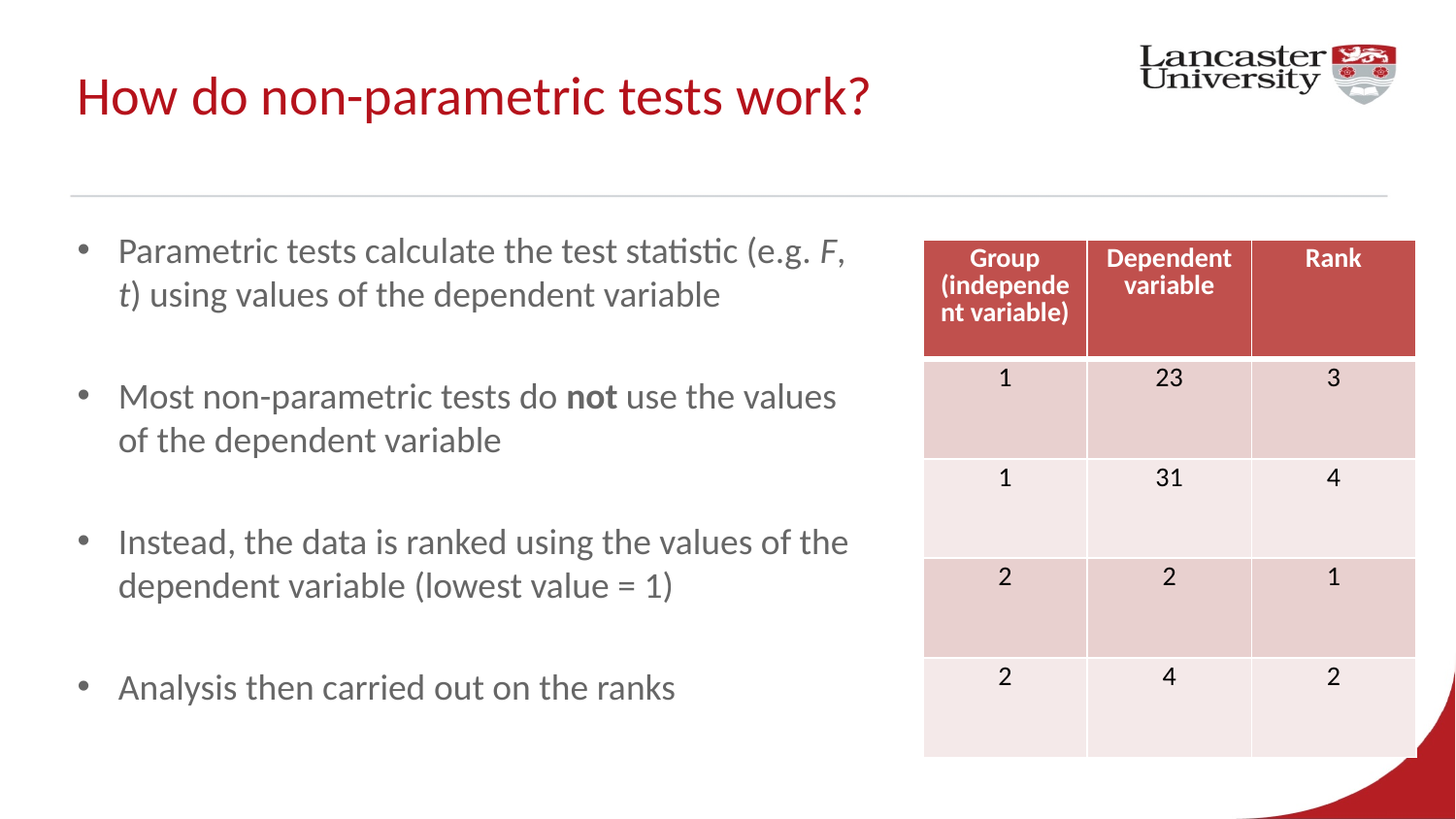

# How do non-parametric tests work?
Parametric tests calculate the test statistic (e.g. F, t) using values of the dependent variable

Most non-parametric tests do not use the values of the dependent variable

Instead, the data is ranked using the values of the dependent variable (lowest value = 1)

Analysis then carried out on the ranks

| Group (independent variable) | Dependent variable | Rank |
| --- | --- | --- |
| 1 | 23 | 3 |
| 1 | 31 | 4 |
| 2 | 2 | 1 |
| 2 | 4 | 2 |